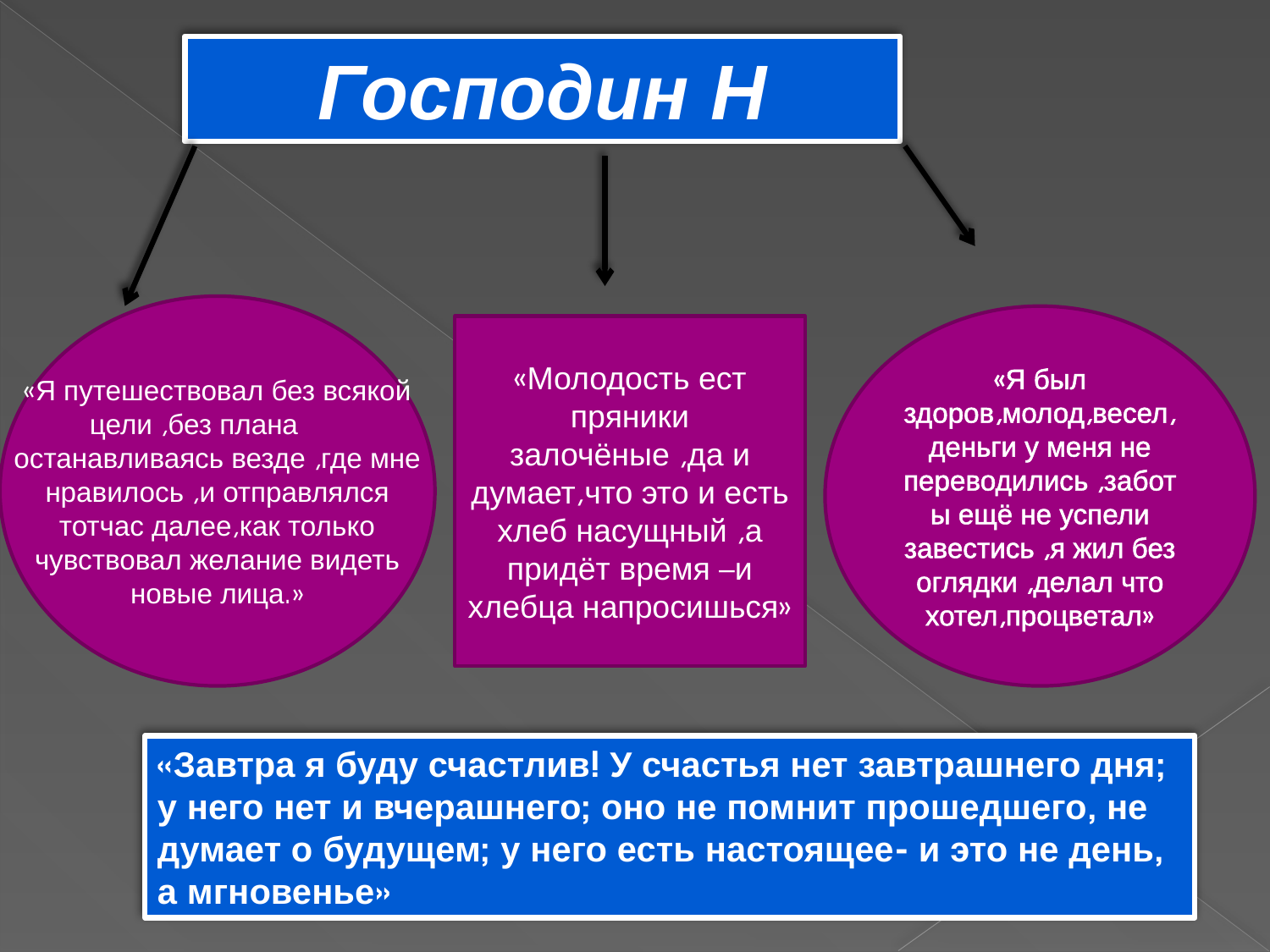

Господин Н
«Я путешествовал без всякой цели ,без плана       останавливаясь везде ,где мне нравилось ,и отправлялся тотчас далее,как только чувствовал желание видеть новые лица.»
«Я был здоров,молод,весел,деньги у меня не переводились ,заботы ещё не успели завестись ,я жил без оглядки ,делал что хотел,процветал»
«Молодость ест пряники залочёные ,да и думает,что это и есть хлеб насущный ,а придёт время –и хлебца напросишься»
«Завтра я буду счастлив! У счастья нет завтрашнего дня; у него нет и вчерашнего; оно не помнит прошедшего, не думает о будущем; у него есть настоящее- и это не день, а мгновенье»